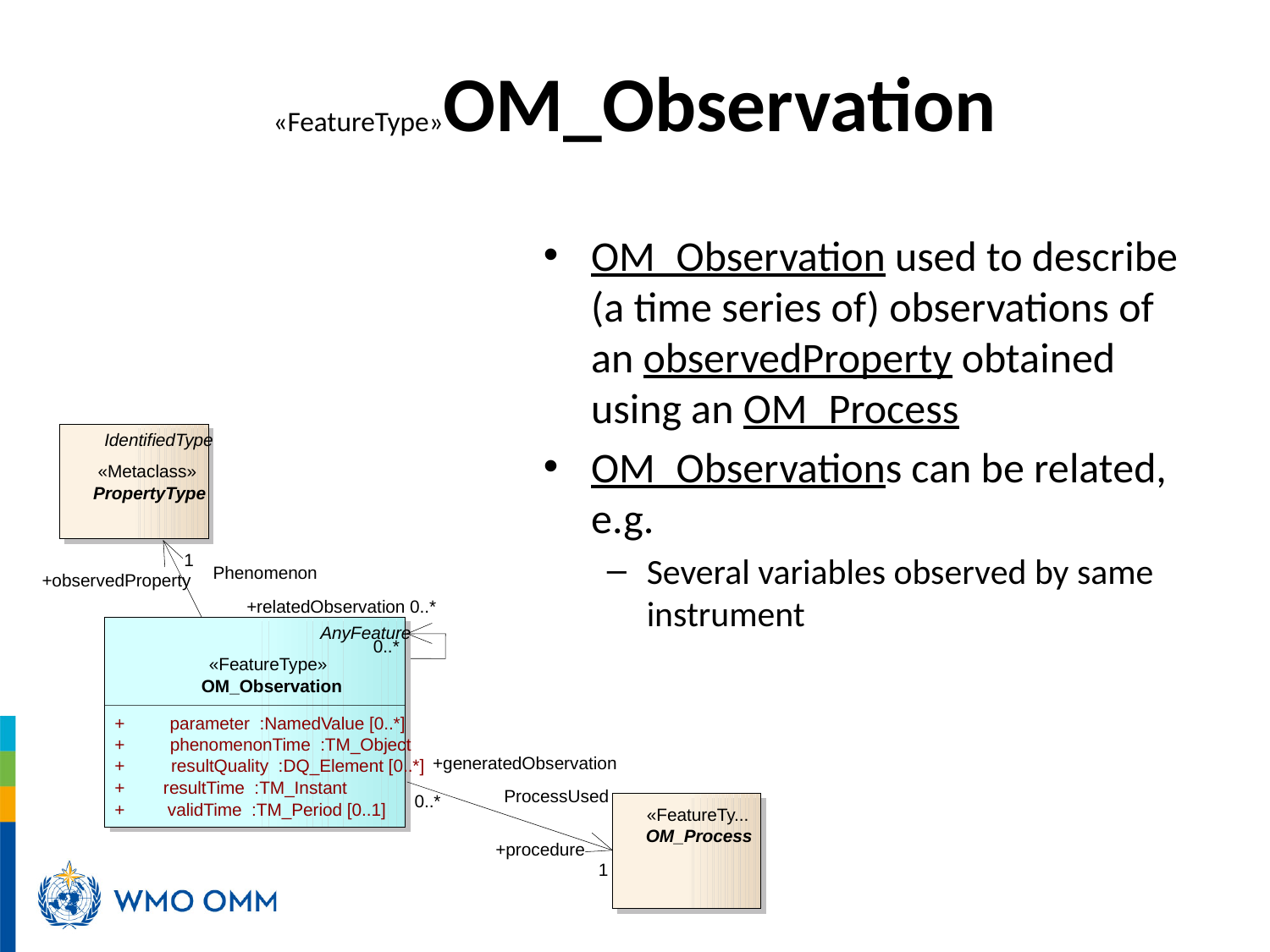

# «FeatureType»OM_Observation
OM_Observation used to describe (a time series of) observations of an observedProperty obtained using an OM_Process
OM_Observations can be related, e.g.
Several variables observed by same instrument

IdentifiedType
«Metaclass»
PropertyType

1
Phenomenon
+observedProperty
+relatedObservation 0..*

AnyFeature

0..*
«FeatureType»

OM_Observation

+
parameter  :NamedValue [0..*]
+
phenomenonTime  :TM_Object
+
resultQuality  :DQ_Element [0..*]
+
resultTime  :TM_Instant
+
validTime  :TM_Period [0..1]
+generatedObservation

ProcessUsed
0..*

+procedure
1

«FeatureTy...
OM_Process